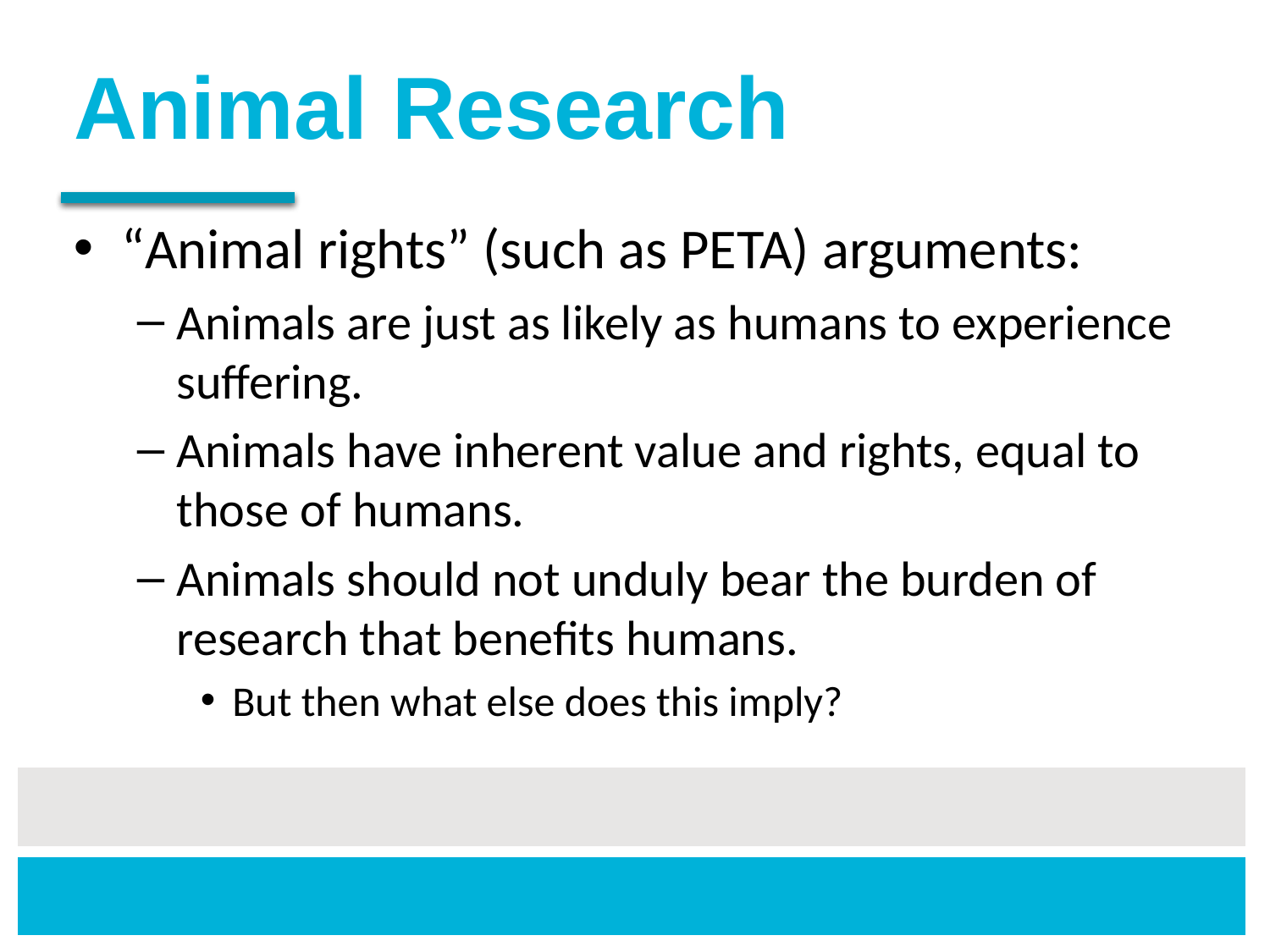

# Animal Research
“Animal rights” (such as PETA) arguments:
Animals are just as likely as humans to experience suffering.
Animals have inherent value and rights, equal to those of humans.
Animals should not unduly bear the burden of research that benefits humans.
But then what else does this imply?